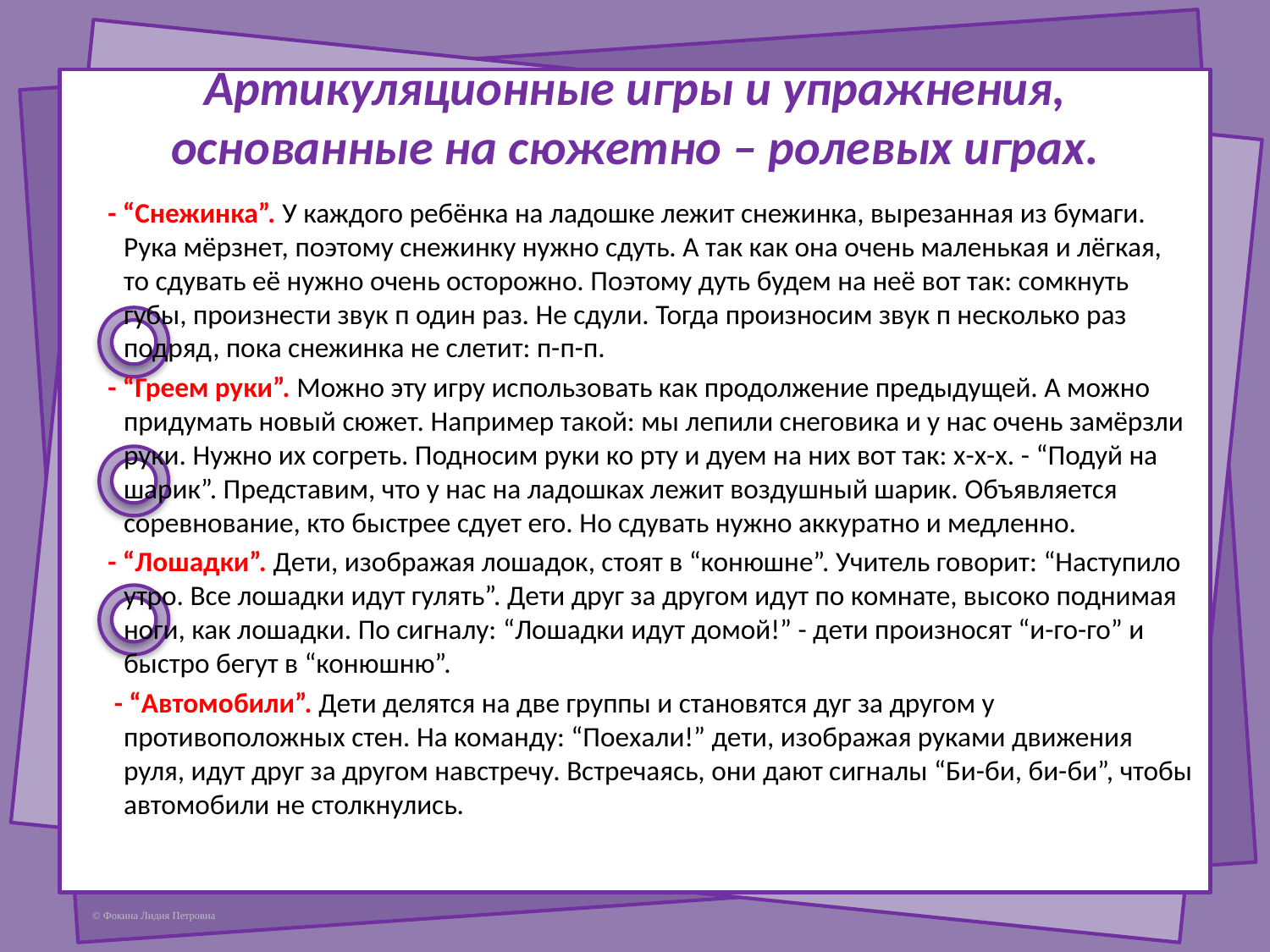

# Артикуляционные игры и упражнения, основанные на сюжетно – ролевых играх.
     - “Снежинка”. У каждого ребёнка на ладошке лежит снежинка, вырезанная из бумаги. Рука мёрзнет, поэтому снежинку нужно сдуть. А так как она очень маленькая и лёгкая, то сдувать её нужно очень осторожно. Поэтому дуть будем на неё вот так: сомкнуть губы, произнести звук п один раз. Не сдули. Тогда произносим звук п несколько раз подряд, пока снежинка не слетит: п-п-п.
     - “Греем руки”. Можно эту игру использовать как продолжение предыдущей. А можно придумать новый сюжет. Например такой: мы лепили снеговика и у нас очень замёрзли руки. Нужно их согреть. Подносим руки ко рту и дуем на них вот так: х-х-х. - “Подуй на шарик”. Представим, что у нас на ладошках лежит воздушный шарик. Объявляется соревнование, кто быстрее сдует его. Но сдувать нужно аккуратно и медленно.
     - “Лошадки”. Дети, изображая лошадок, стоят в “конюшне”. Учитель говорит: “Наступило утро. Все лошадки идут гулять”. Дети друг за другом идут по комнате, высоко поднимая ноги, как лошадки. По сигналу: “Лошадки идут домой!” - дети произносят “и-го-го” и быстро бегут в “конюшню”.
      - “Автомобили”. Дети делятся на две группы и становятся дуг за другом у противоположных стен. На команду: “Поехали!” дети, изображая руками движения руля, идут друг за другом навстречу. Встречаясь, они дают сигналы “Би-би, би-би”, чтобы автомобили не столкнулись.